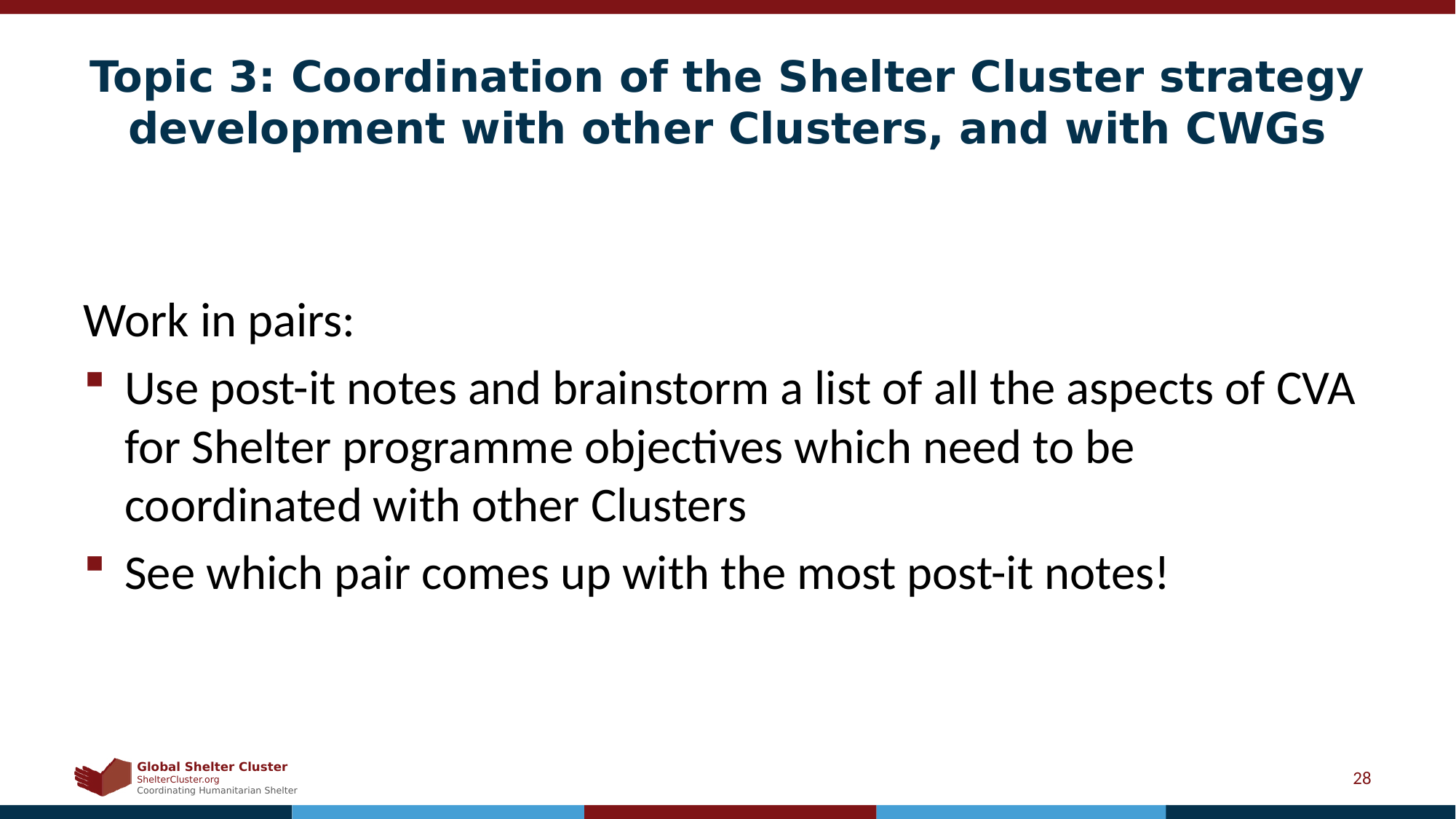

# Topic 3: Coordination of the Shelter Cluster strategy development with other Clusters, and with CWGs
Work in pairs:
Use post-it notes and brainstorm a list of all the aspects of CVA for Shelter programme objectives which need to be coordinated with other Clusters
See which pair comes up with the most post-it notes!

28